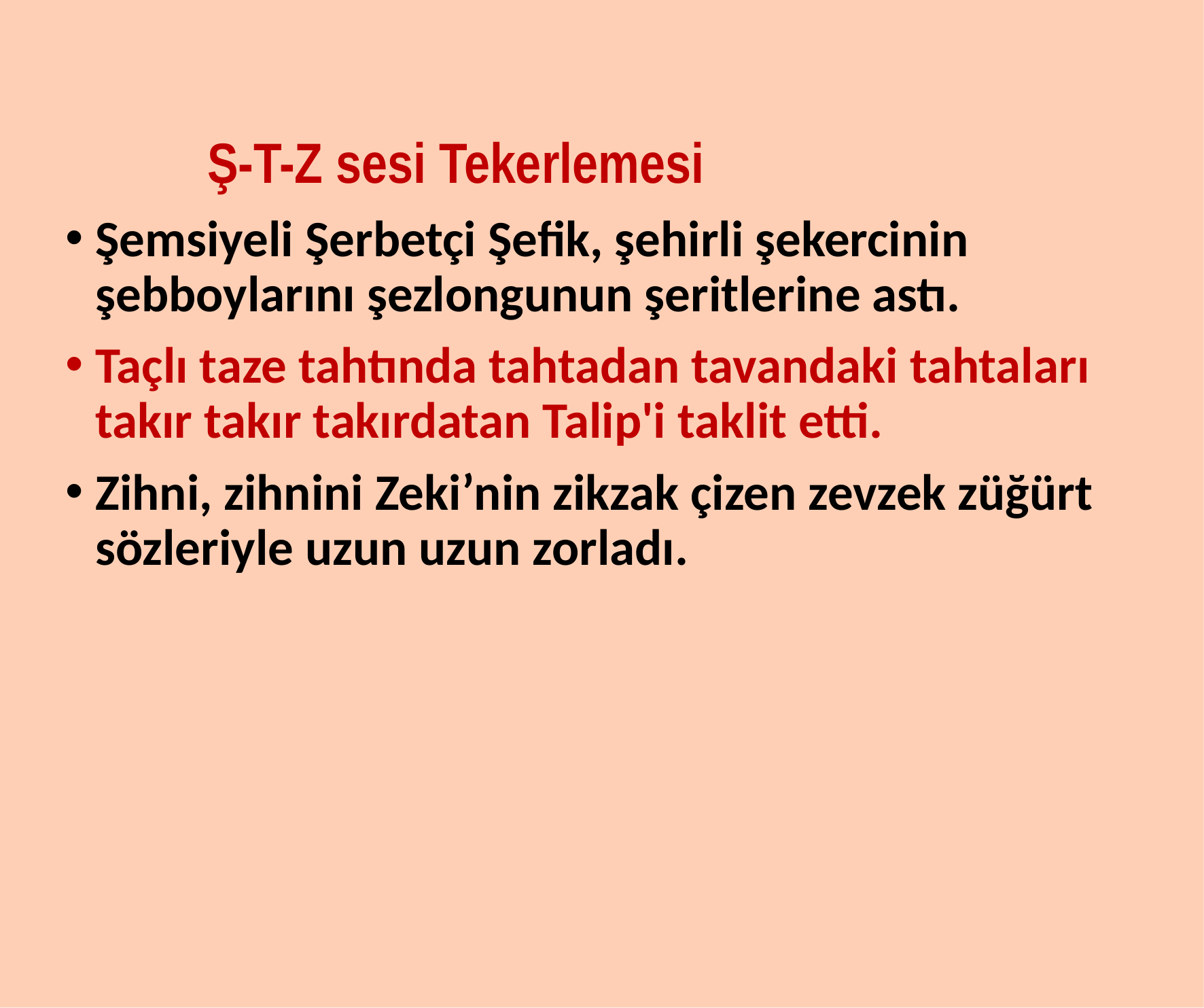

Ş-T-Z sesi Tekerlemesi
Şemsiyeli Şerbetçi Şefik, şehirli şekercinin şebboylarını şezlongunun şeritlerine astı.
Taçlı taze tahtında tahtadan tavandaki tahtaları takır takır takırdatan Talip'i taklit etti.
Zihni, zihnini Zeki’nin zikzak çizen zevzek züğürt sözleriyle uzun uzun zorladı.